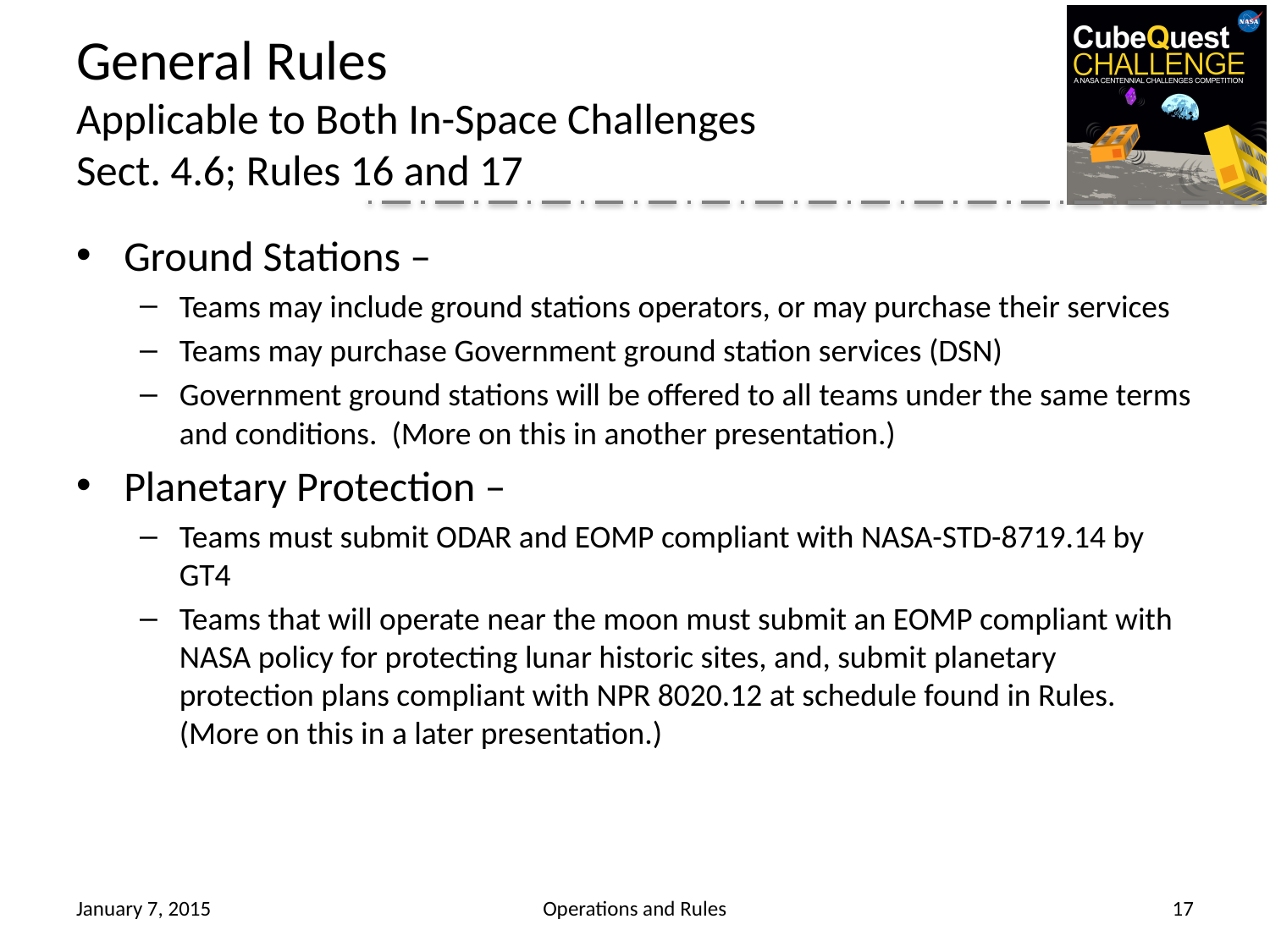

# General Rules Applicable to Both In-Space Challenges Sect. 4.6; Rules 16 and 17
Ground Stations –
Teams may include ground stations operators, or may purchase their services
Teams may purchase Government ground station services (DSN)
Government ground stations will be offered to all teams under the same terms and conditions.  (More on this in another presentation.)
Planetary Protection –
Teams must submit ODAR and EOMP compliant with NASA-STD-8719.14 by GT4
Teams that will operate near the moon must submit an EOMP compliant with NASA policy for protecting lunar historic sites, and, submit planetary protection plans compliant with NPR 8020.12 at schedule found in Rules.  (More on this in a later presentation.)
January 7, 2015
Operations and Rules
17